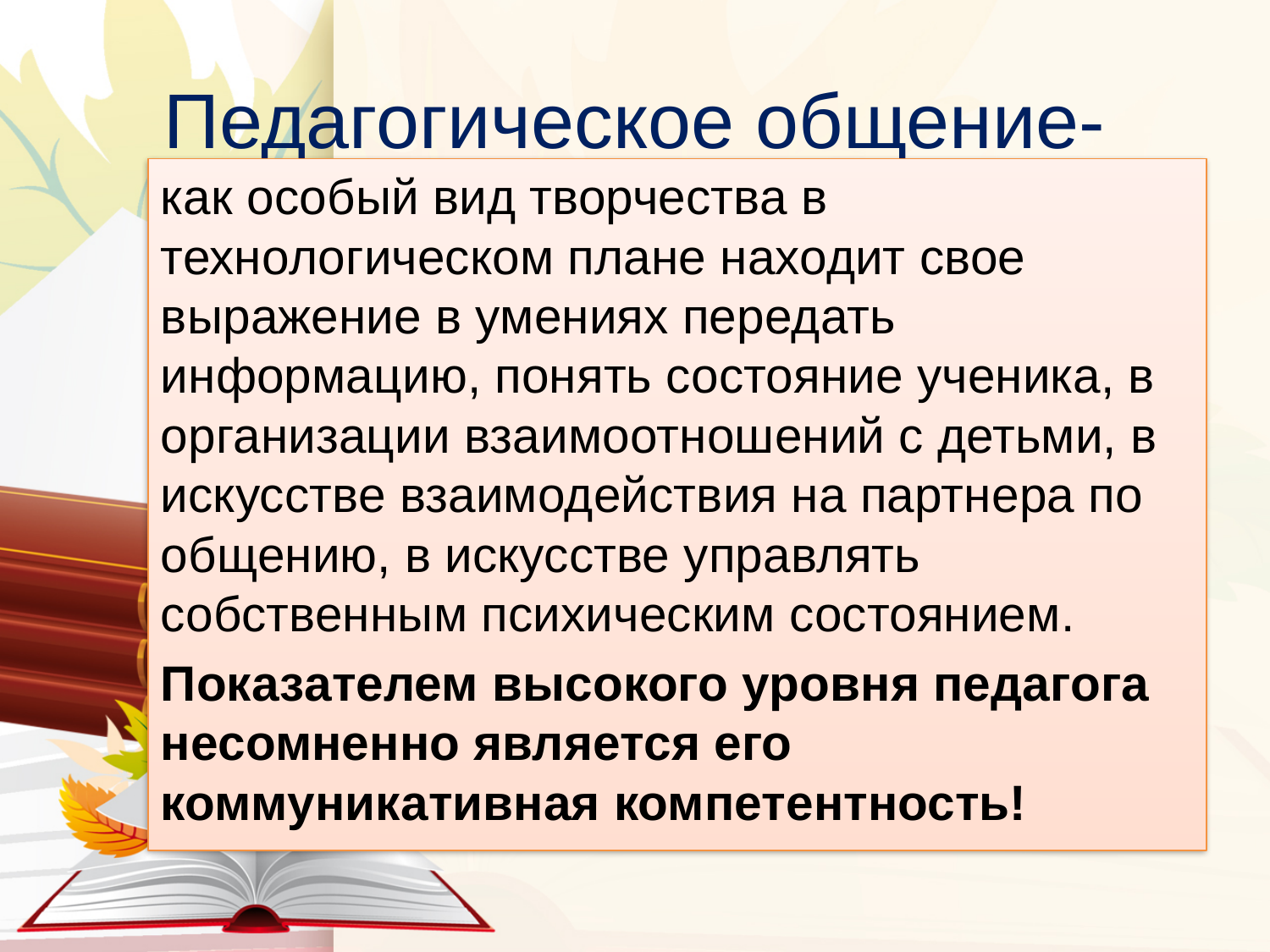

# Педагогическое общение-
как особый вид творчества в технологическом плане находит свое выражение в умениях передать информацию, понять состояние ученика, в организации взаимоотношений с детьми, в искусстве взаимодействия на партнера по общению, в искусстве управлять собственным психическим состоянием.
Показателем высокого уровня педагога несомненно является его коммуникативная компетентность!